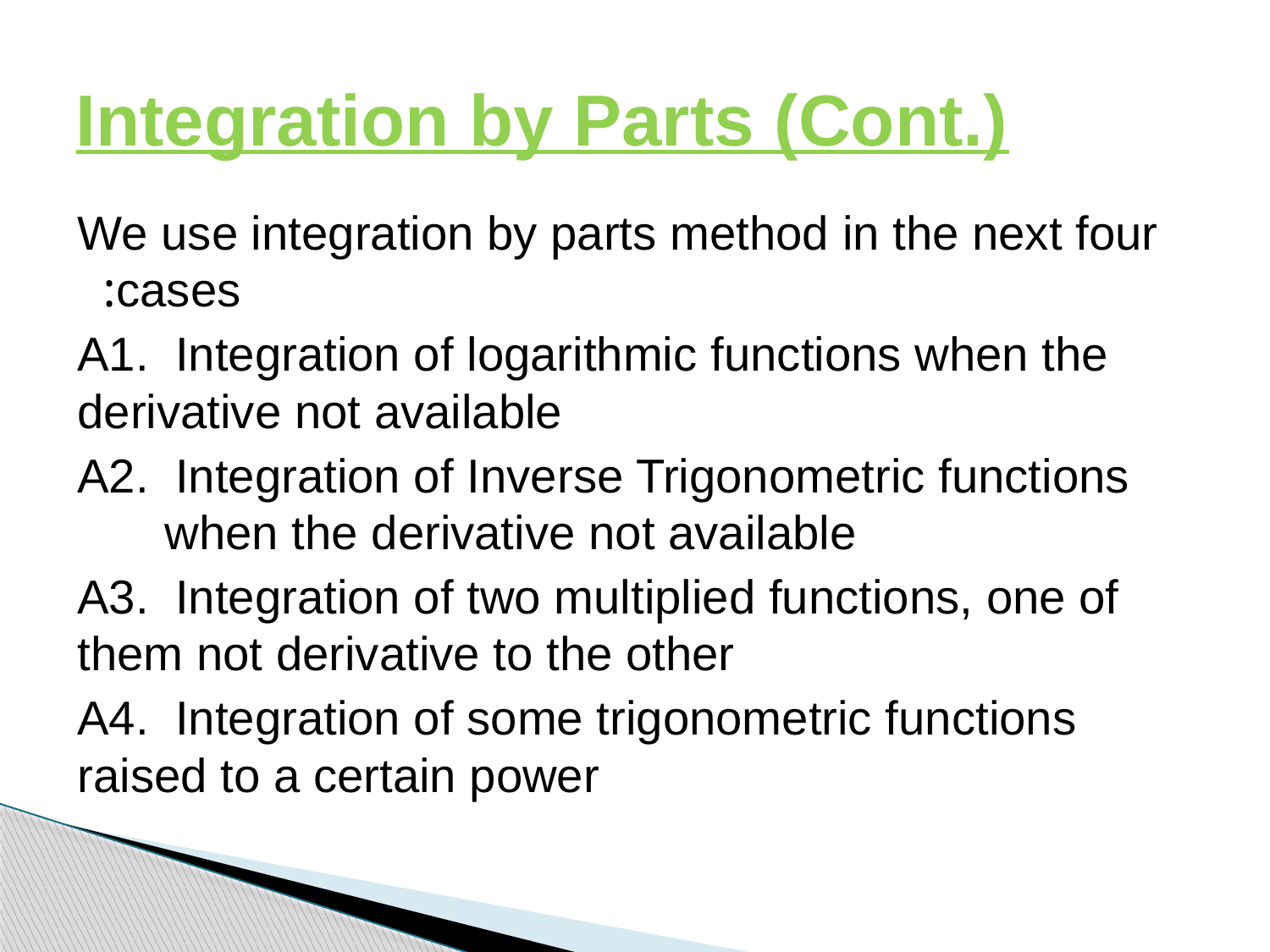

# Integration by Parts (Cont.)
We use integration by parts method in the next four cases:
A1.  Integration of logarithmic functions when the derivative not available
A2.  Integration of Inverse Trigonometric functions when the derivative not available
A3.  Integration of two multiplied functions, one of them not derivative to the other
A4.  Integration of some trigonometric functions raised to a certain power